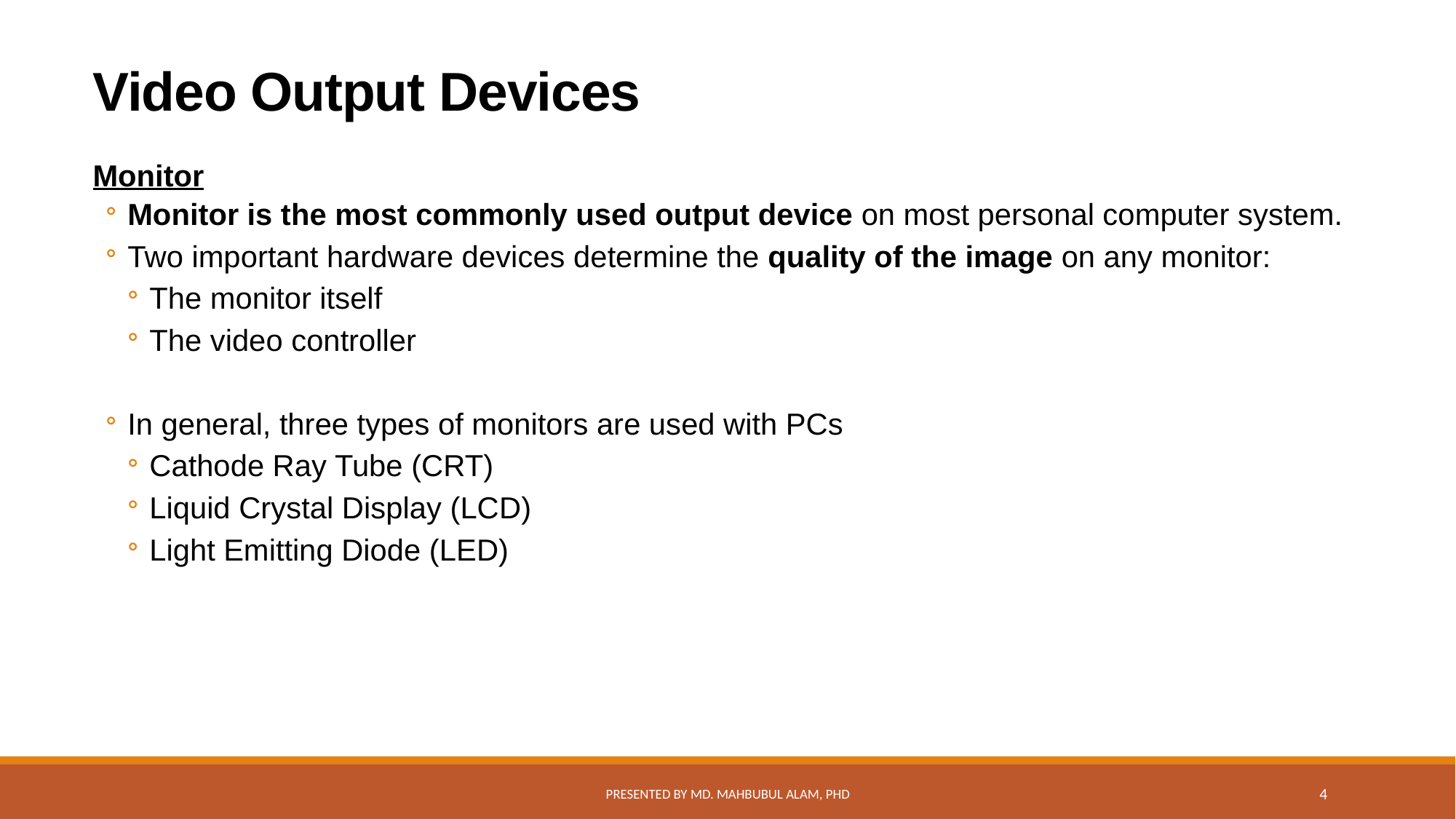

# Video Output Devices
Monitor
Monitor is the most commonly used output device on most personal computer system.
Two important hardware devices determine the quality of the image on any monitor:
The monitor itself
The video controller

In general, three types of monitors are used with PCs
Cathode Ray Tube (CRT)
Liquid Crystal Display (LCD)
Light Emitting Diode (LED)
Presented by Md. Mahbubul Alam, PhD
4